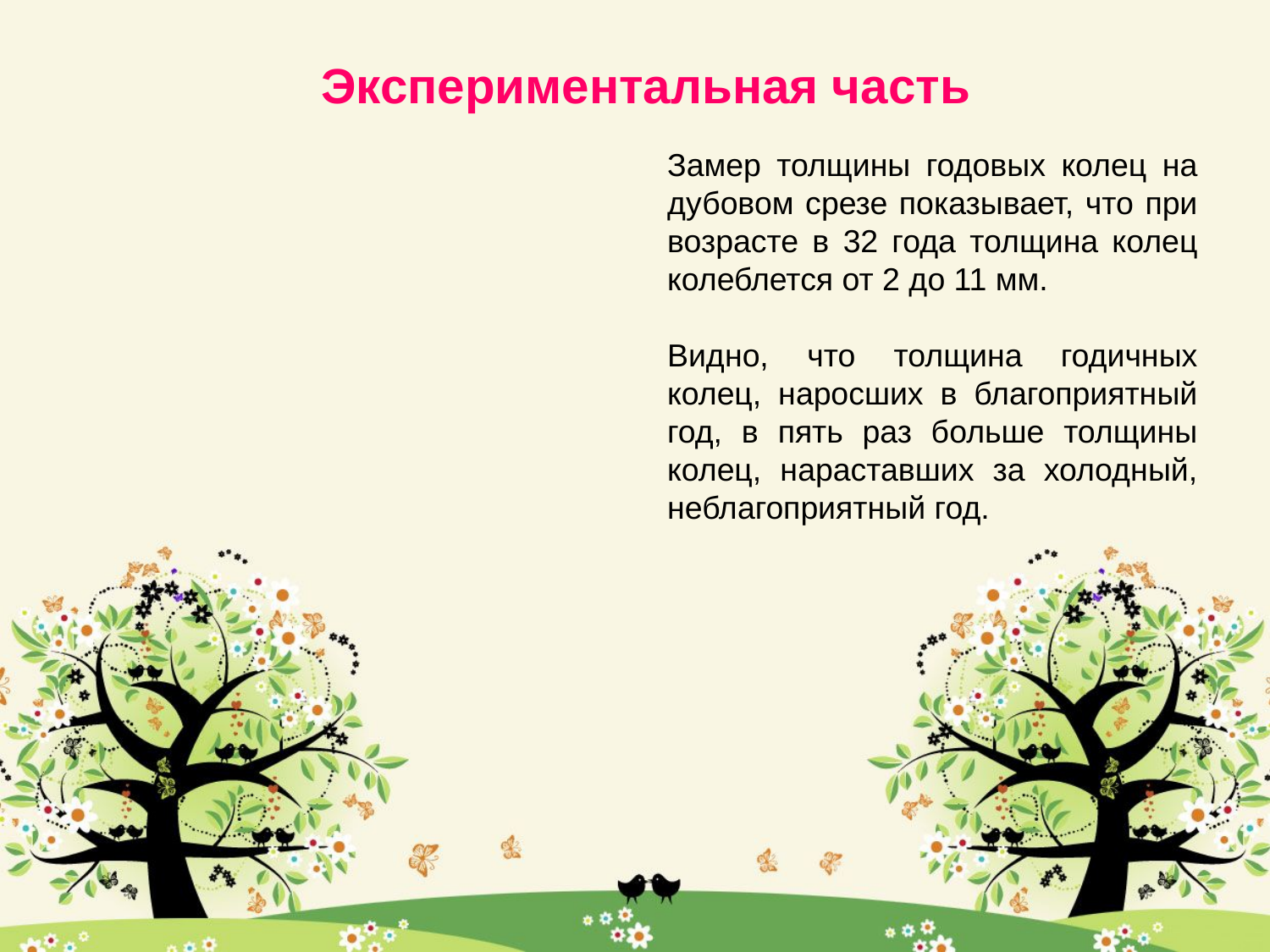

# Экспериментальная часть
Замер толщины годовых колец на дубовом срезе показывает, что при возрасте в 32 года толщина колец колеблется от 2 до 11 мм.

Видно, что толщина годичных колец, наросших в благоприятный год, в пять раз больше толщины колец, нараставших за холодный, неблагоприятный год.